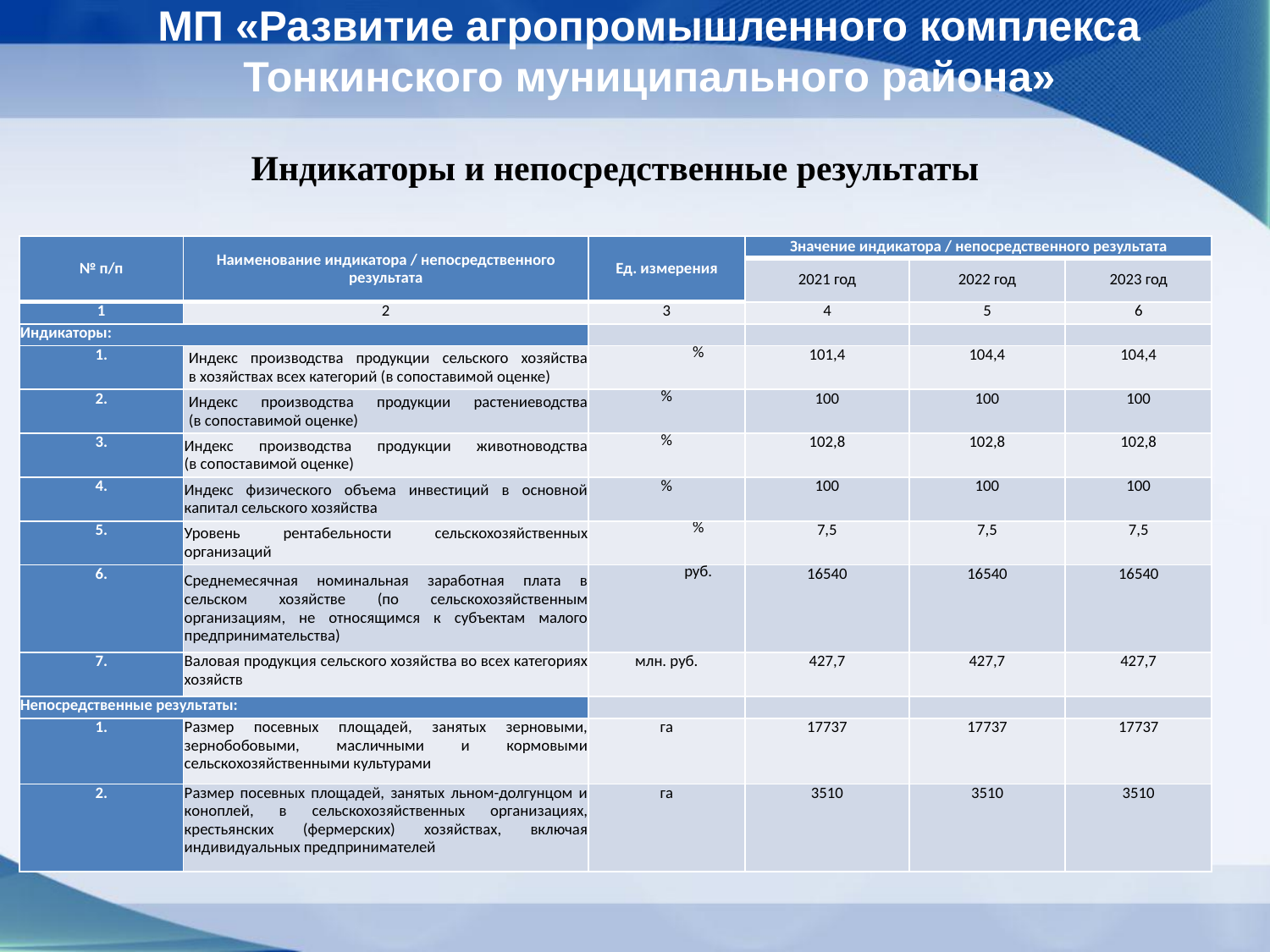

МП «Развитие агропромышленного комплекса Тонкинского муниципального района»
Индикаторы и непосредственные результаты

| № п/п | Наименование индикатора / непосредственного результата | Ед. измерения | Значение индикатора / непосредственного результата |  |  |
| --- | --- | --- | --- | --- | --- |
|  |  |  | 2021 год | 2022 год | 2023 год |
| 1 | 2 | 3 | 4 | 5 | 6 |
| Индикаторы: |  |  |  |  |  |
| 1. | Индекс производства продукции сельского хозяйства в хозяйствах всех категорий (в сопоставимой оценке) | % | 101,4 | 104,4 | 104,4 |
| 2. | Индекс производства продукции растениеводства (в сопоставимой оценке) | % | 100 | 100 | 100 |
| 3. | Индекс производства продукции животноводства (в сопоставимой оценке) | % | 102,8 | 102,8 | 102,8 |
| 4. | Индекс физического объема инвестиций в основной капитал сельского хозяйства | % | 100 | 100 | 100 |
| 5. | Уровень рентабельности сельскохозяйственных организаций | % | 7,5 | 7,5 | 7,5 |
| 6. | Среднемесячная номинальная заработная плата в сельском хозяйстве (по сельскохозяйственным организациям, не относящимся к субъектам малого предпринимательства) | руб. | 16540 | 16540 | 16540 |
| 7. | Валовая продукция сельского хозяйства во всех категориях хозяйств | млн. руб. | 427,7 | 427,7 | 427,7 |
| Непосредственные результаты: |  |  |  |  |  |
| 1. | Размер посевных площадей, занятых зерновыми, зернобобовыми, масличными и кормовыми сельскохозяйственными культурами | га | 17737 | 17737 | 17737 |
| 2. | Размер посевных площадей, занятых льном-долгунцом и коноплей, в сельскохозяйственных организациях, крестьянских (фермерских) хозяйствах, включая индивидуальных предпринимателей | га | 3510 | 3510 | 3510 |